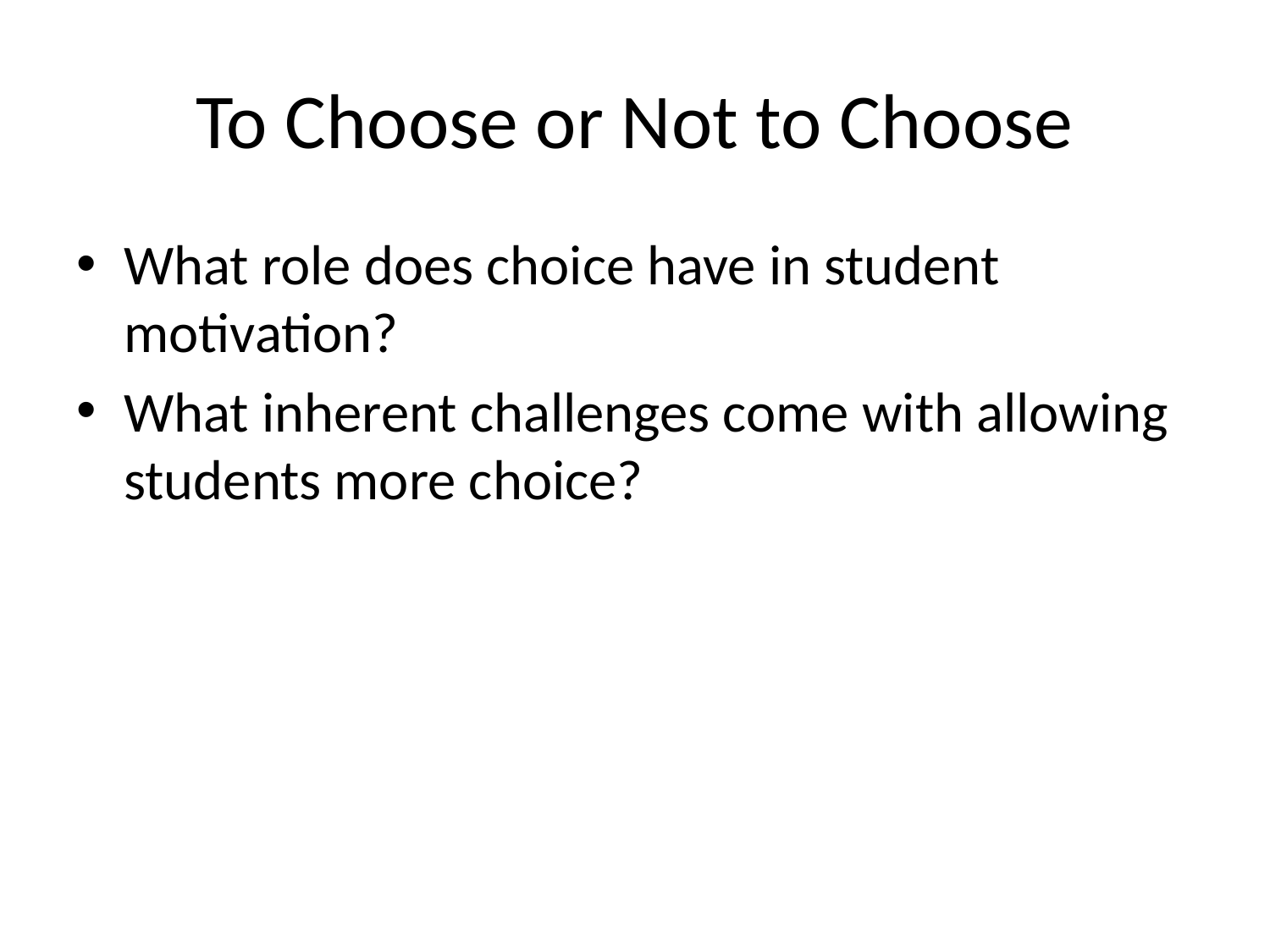

# To Choose or Not to Choose
What role does choice have in student motivation?
What inherent challenges come with allowing students more choice?